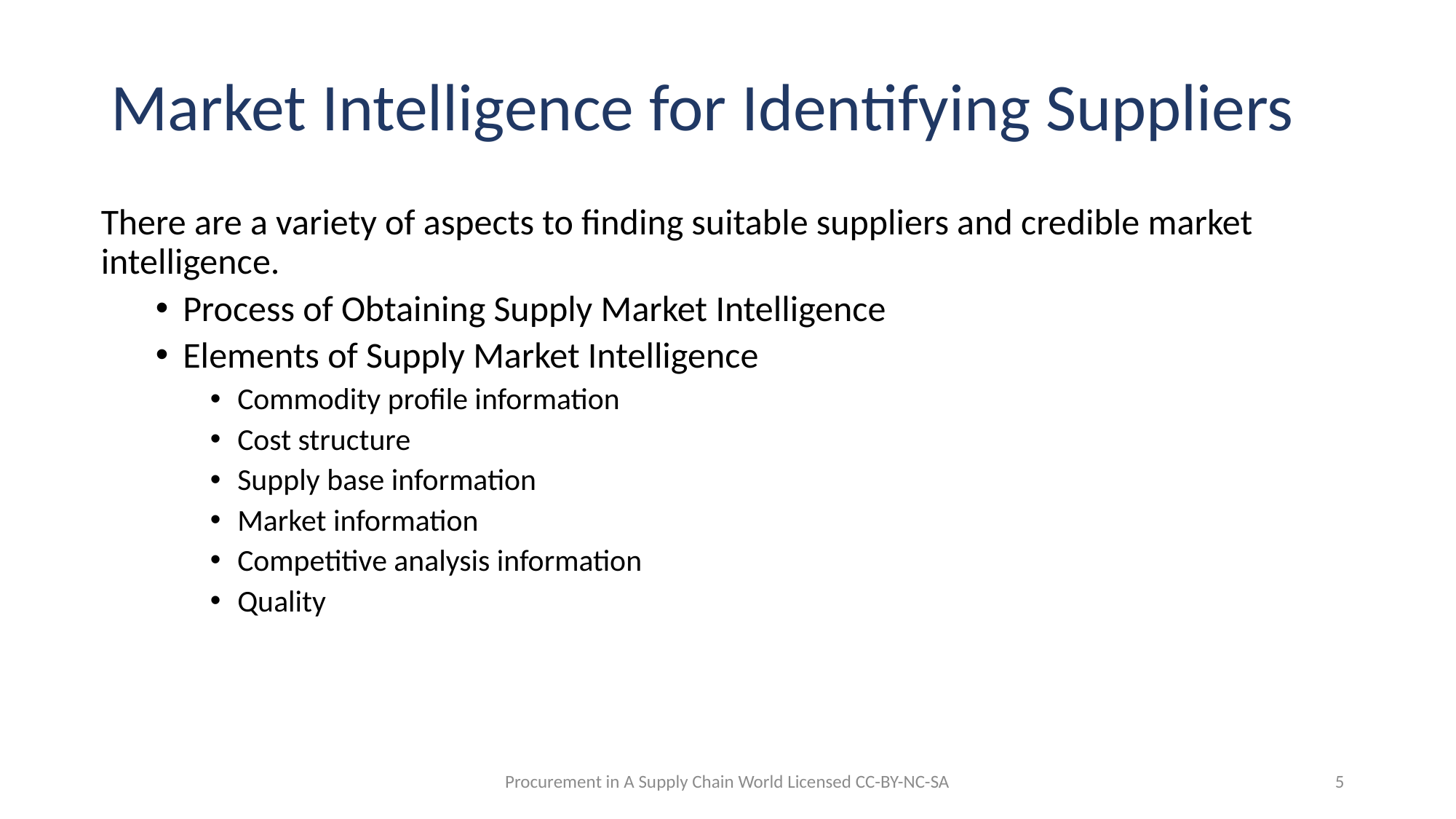

# Market Intelligence for Identifying Suppliers
There are a variety of aspects to finding suitable suppliers and credible market intelligence.
Process of Obtaining Supply Market Intelligence
Elements of Supply Market Intelligence
Commodity profile information
Cost structure
Supply base information
Market information
Competitive analysis information
Quality

Procurement in A Supply Chain World Licensed CC-BY-NC-SA
5